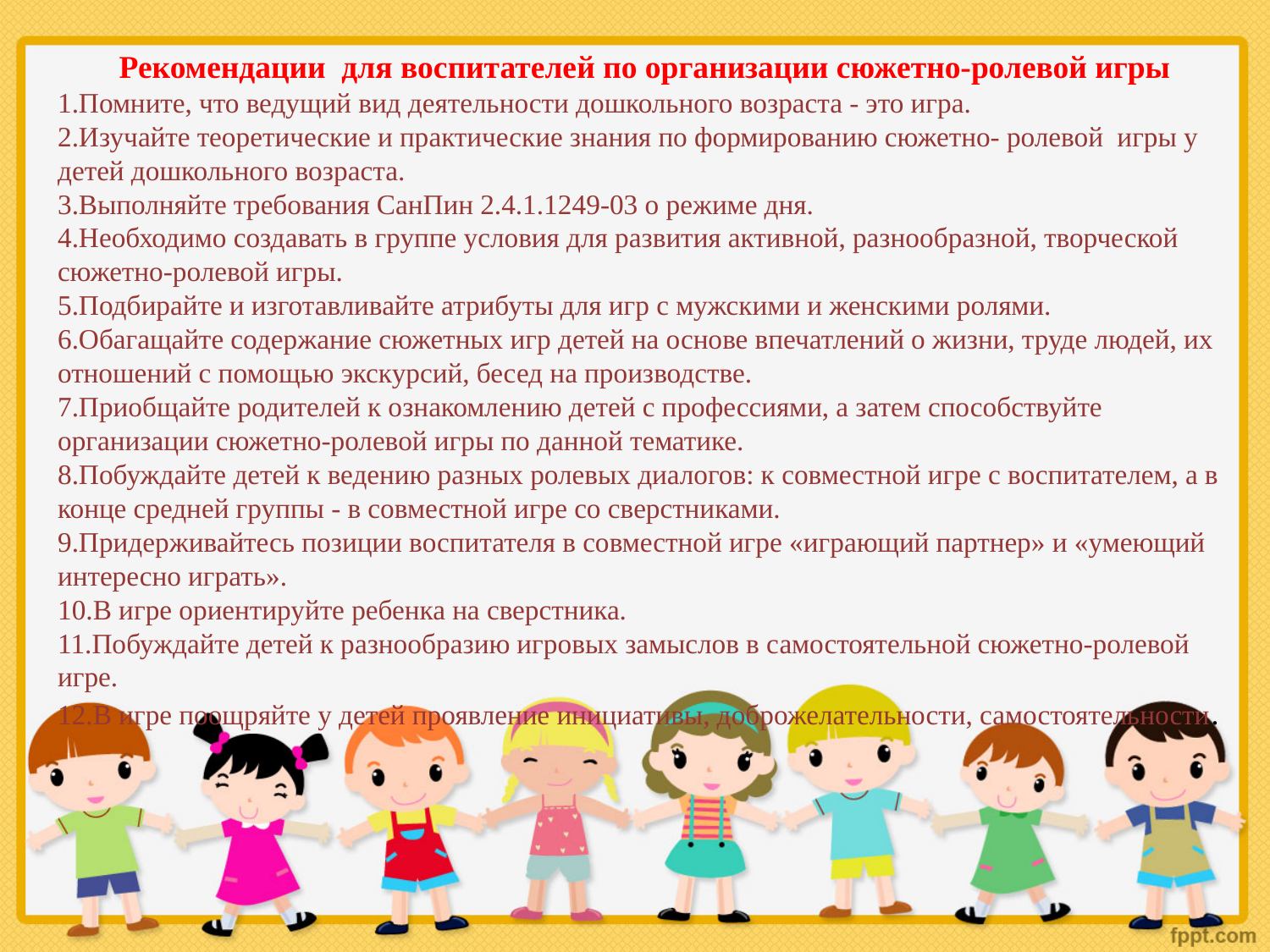

Рекомендации  для воспитателей по организации сюжетно-ролевой игры
1.Помните, что ведущий вид деятельности дошкольного возраста - это игра.
2.Изучайте теоретические и практические знания по формированию сюжетно- ролевой  игры у детей дошкольного возраста.
3.Выполняйте требования СанПин 2.4.1.1249-03 о режиме дня.
4.Необходимо создавать в группе условия для развития активной, разнообразной, творческой сюжетно-ролевой игры.
5.Подбирайте и изготавливайте атрибуты для игр с мужскими и женскими ролями.
6.Обагащайте содержание сюжетных игр детей на основе впечатлений о жизни, труде людей, их отношений с помощью экскурсий, бесед на производстве.
7.Приобщайте родителей к ознакомлению детей с профессиями, а затем способствуйте организации сюжетно-ролевой игры по данной тематике.
8.Побуждайте детей к ведению разных ролевых диалогов: к совместной игре с воспитателем, а в конце средней группы - в совместной игре со сверстниками.
9.Придерживайтесь позиции воспитателя в совместной игре «играющий партнер» и «умеющий интересно играть».
10.В игре ориентируйте ребенка на сверстника.
11.Побуждайте детей к разнообразию игровых замыслов в самостоятельной сюжетно-ролевой игре.
12.В игре поощряйте у детей проявление инициативы, доброжелательности, самостоятельности.